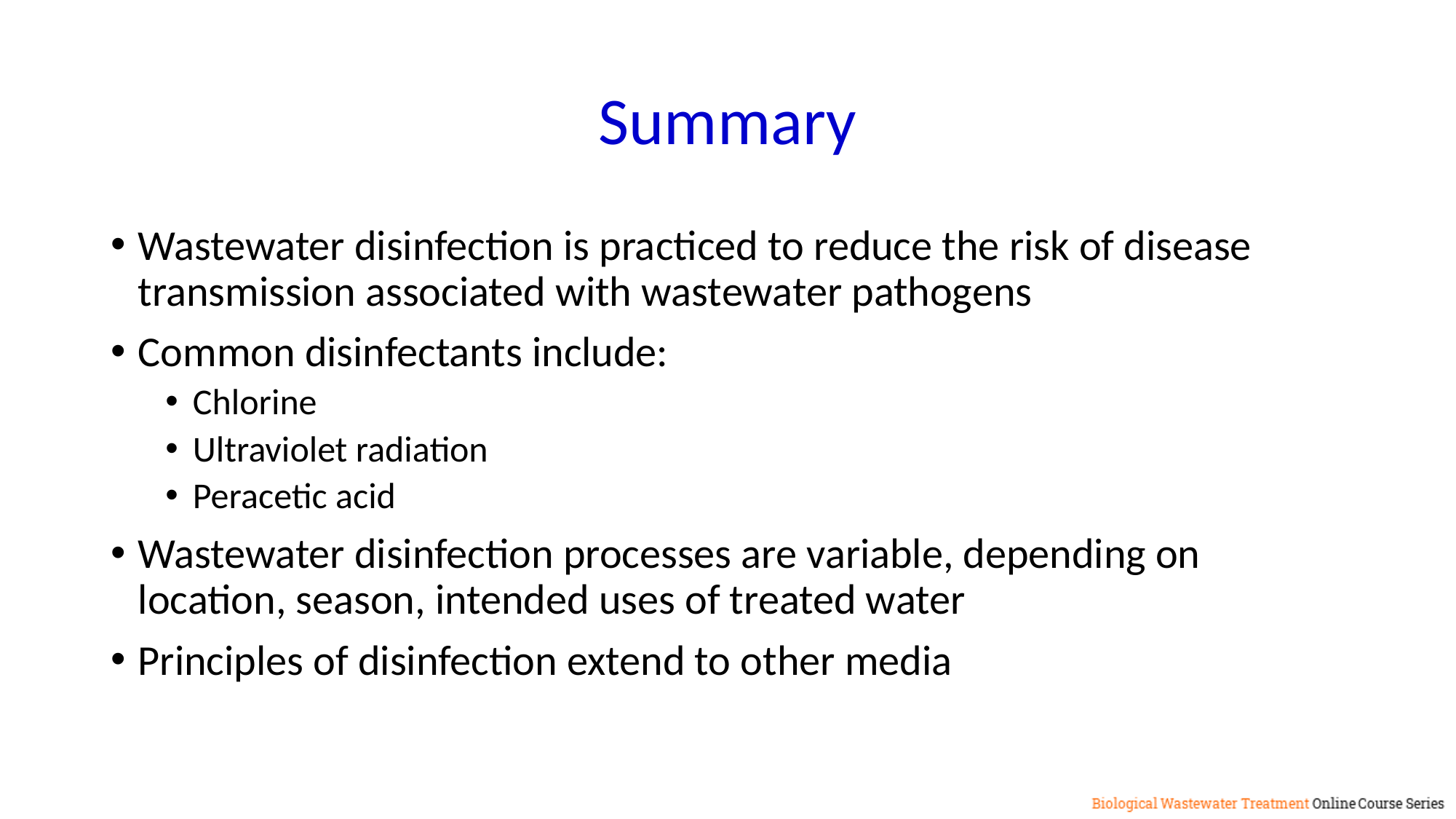

# Summary
Wastewater disinfection is practiced to reduce the risk of disease transmission associated with wastewater pathogens
Common disinfectants include:
Chlorine
Ultraviolet radiation
Peracetic acid
Wastewater disinfection processes are variable, depending on location, season, intended uses of treated water
Principles of disinfection extend to other media